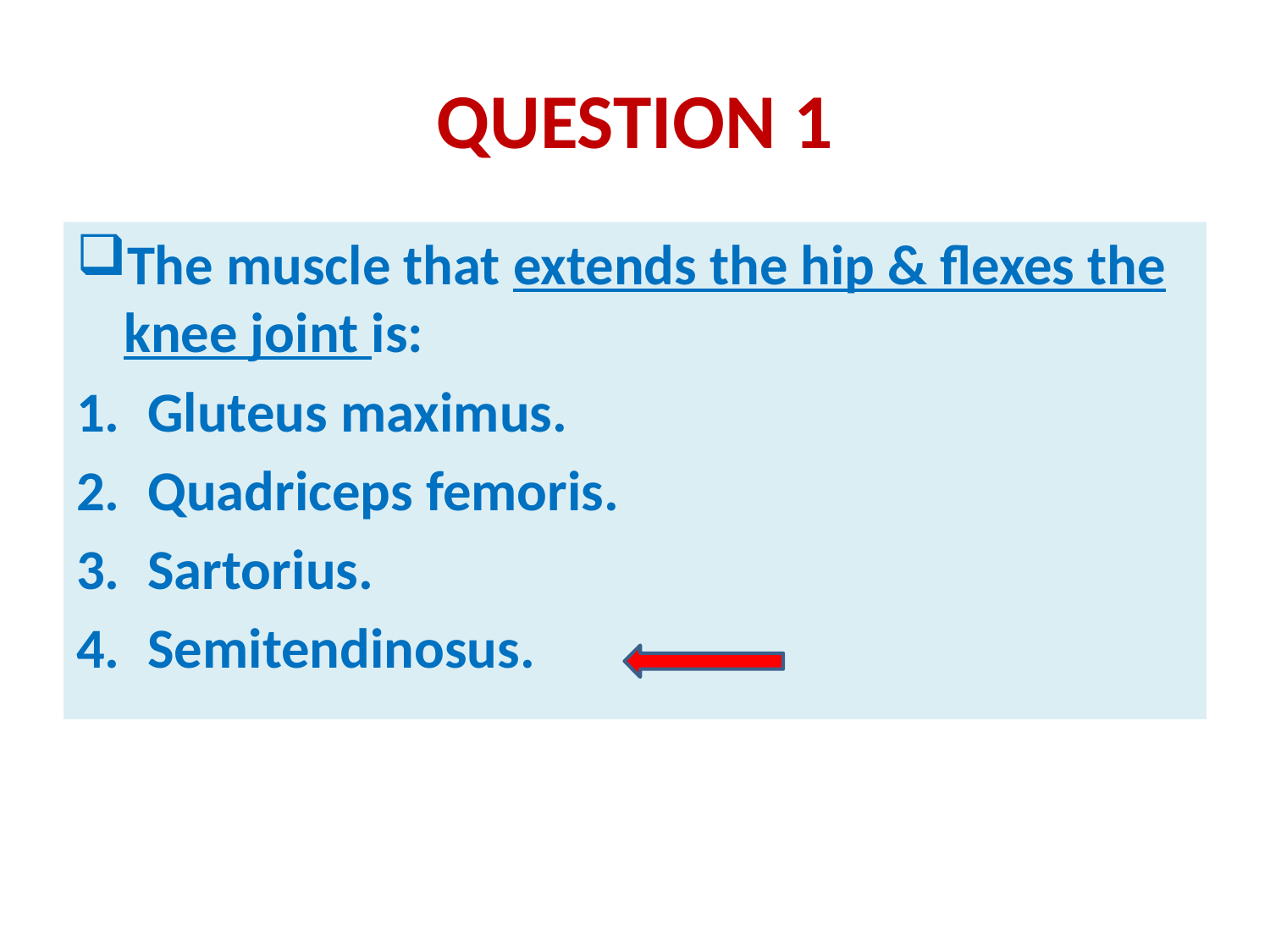

# QUESTION 1
The muscle that extends the hip & flexes the knee joint is:
Gluteus maximus.
Quadriceps femoris.
Sartorius.
Semitendinosus.